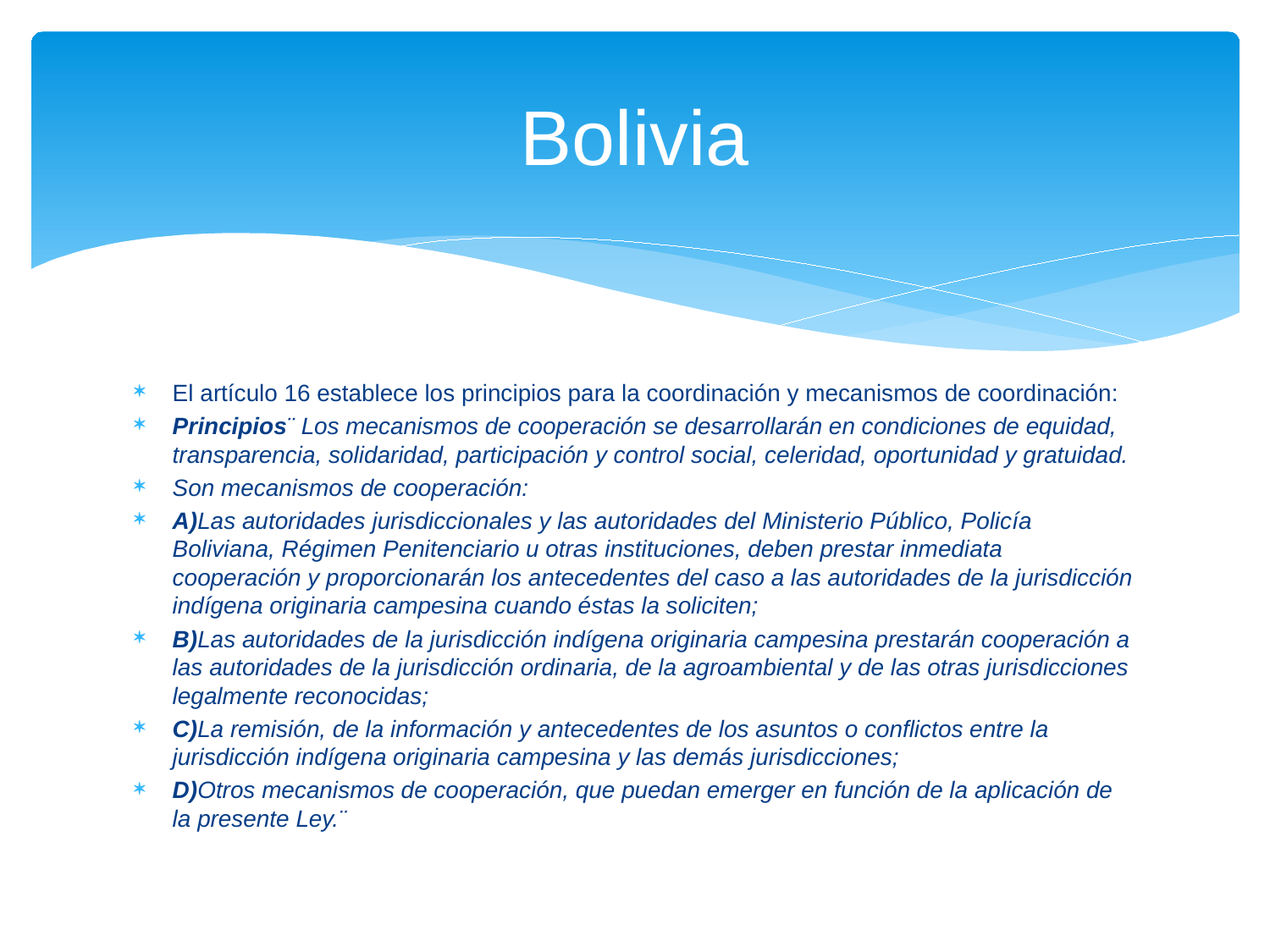

# Bolivia
El artículo 16 establece los principios para la coordinación y mecanismos de coordinación:
Principios¨ Los mecanismos de cooperación se desarrollarán en condiciones de equidad, transparencia, solidaridad, participación y control social, celeridad, oportunidad y gratuidad.
Son mecanismos de cooperación:
A)Las autoridades jurisdiccionales y las autoridades del Ministerio Público, Policía Boliviana, Régimen Penitenciario u otras instituciones, deben prestar inmediata cooperación y proporcionarán los antecedentes del caso a las autoridades de la jurisdicción indígena originaria campesina cuando éstas la soliciten;
B)Las autoridades de la jurisdicción indígena originaria campesina prestarán cooperación a las autoridades de la jurisdicción ordinaria, de la agroambiental y de las otras jurisdicciones legalmente reconocidas;
C)La remisión, de la información y antecedentes de los asuntos o conflictos entre la jurisdicción indígena originaria campesina y las demás jurisdicciones;
D)Otros mecanismos de cooperación, que puedan emerger en función de la aplicación de la presente Ley.¨